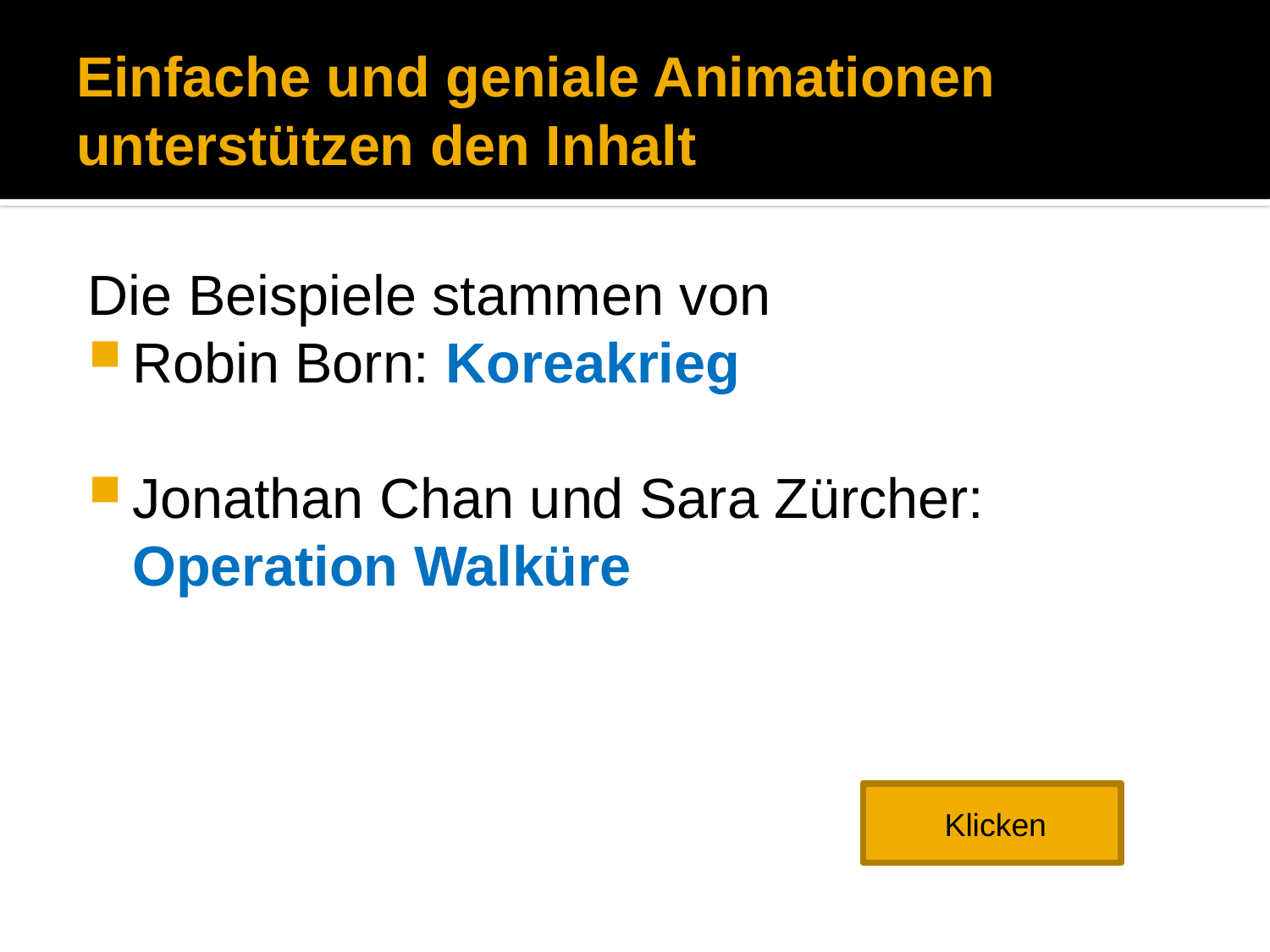

# Einfache und geniale Animationen unterstützen den Inhalt
Die Beispiele stammen von
Robin Born: Koreakrieg

Jonathan Chan und Sara Zürcher:
Operation Walküre

Klicken